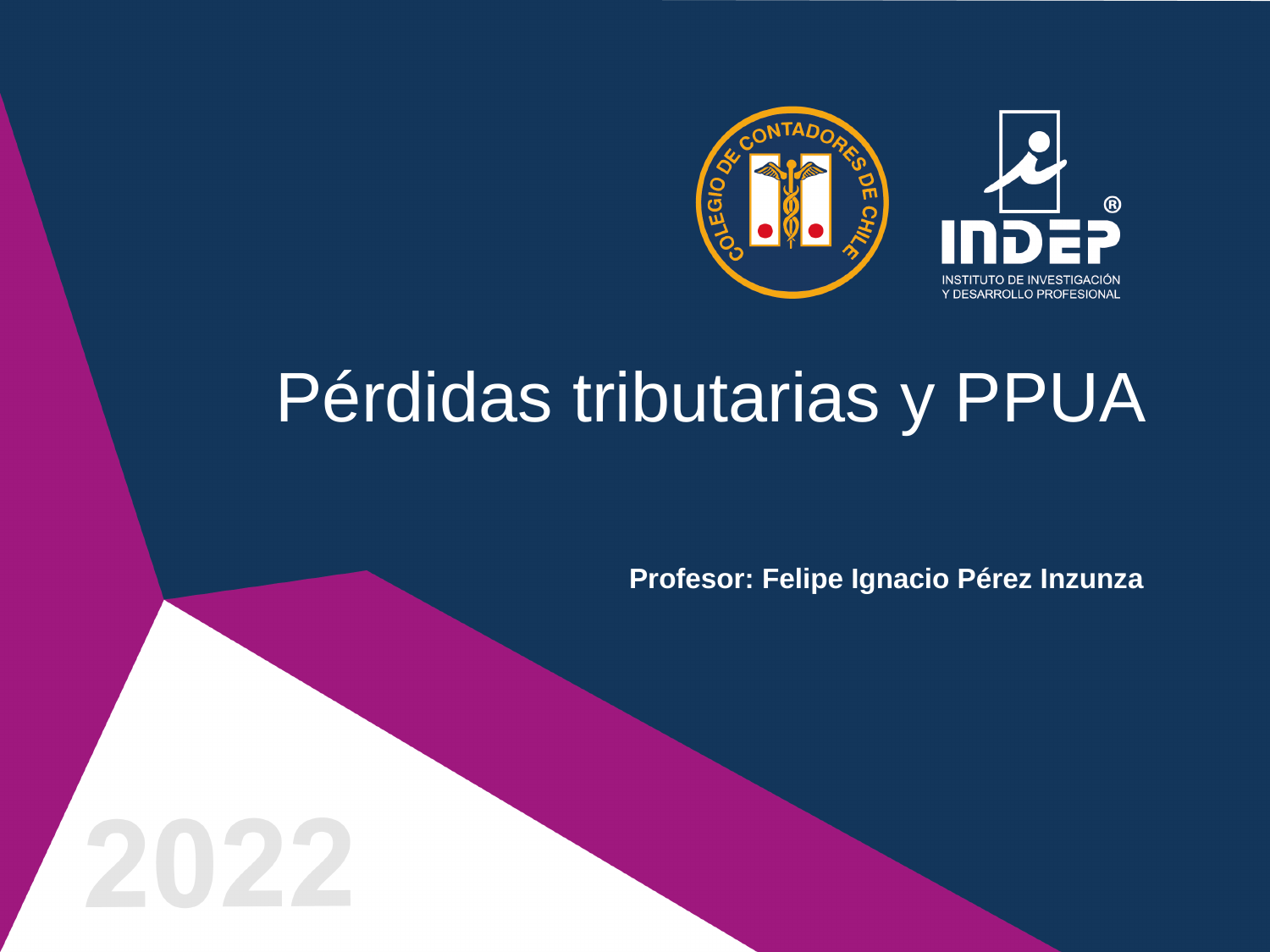

# Pérdidas tributarias y PPUA
Profesor: Felipe Ignacio Pérez Inzunza